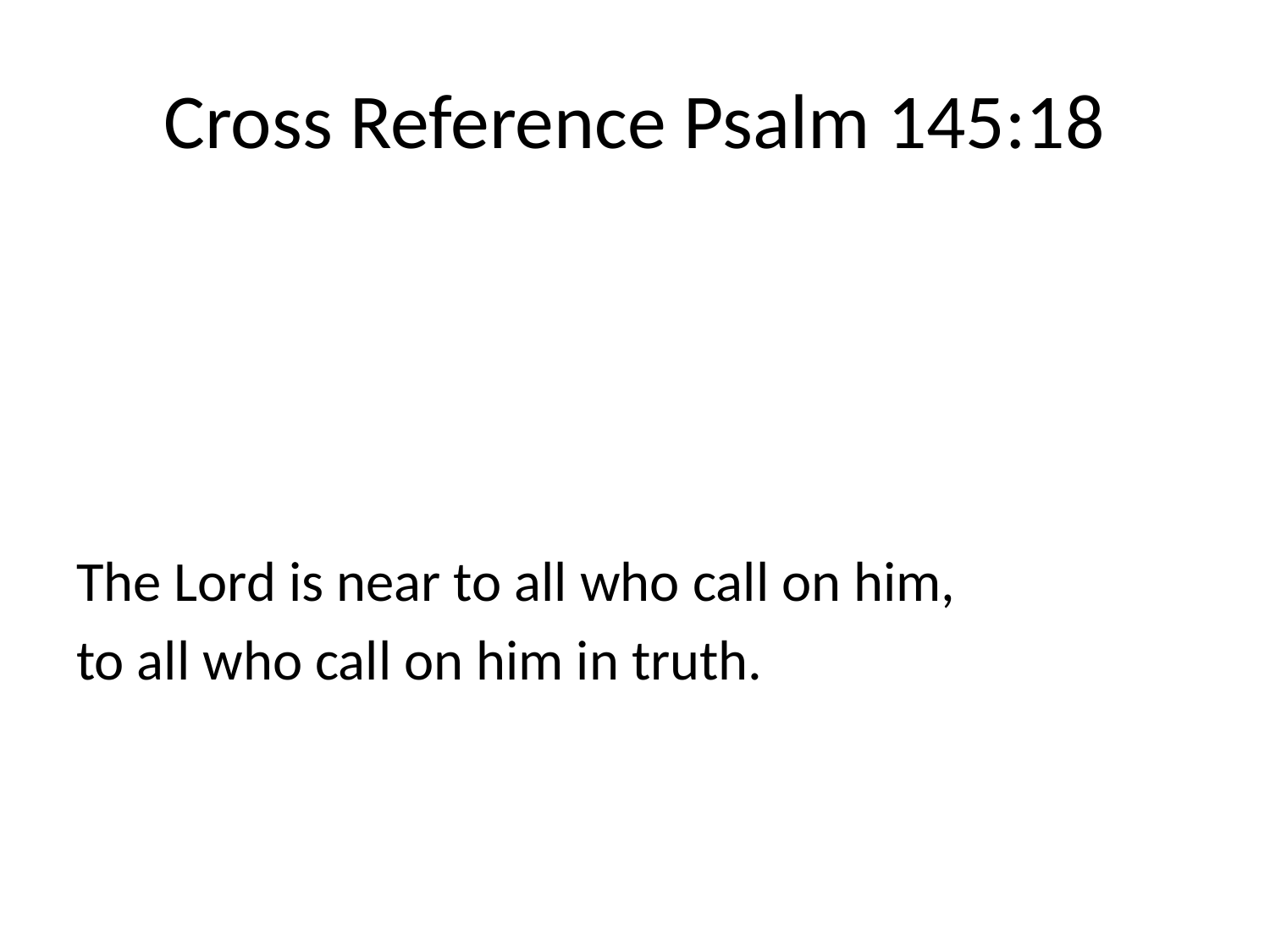

# Cross Reference Psalm 145:18

The Lord is near to all who call on him,
to all who call on him in truth.